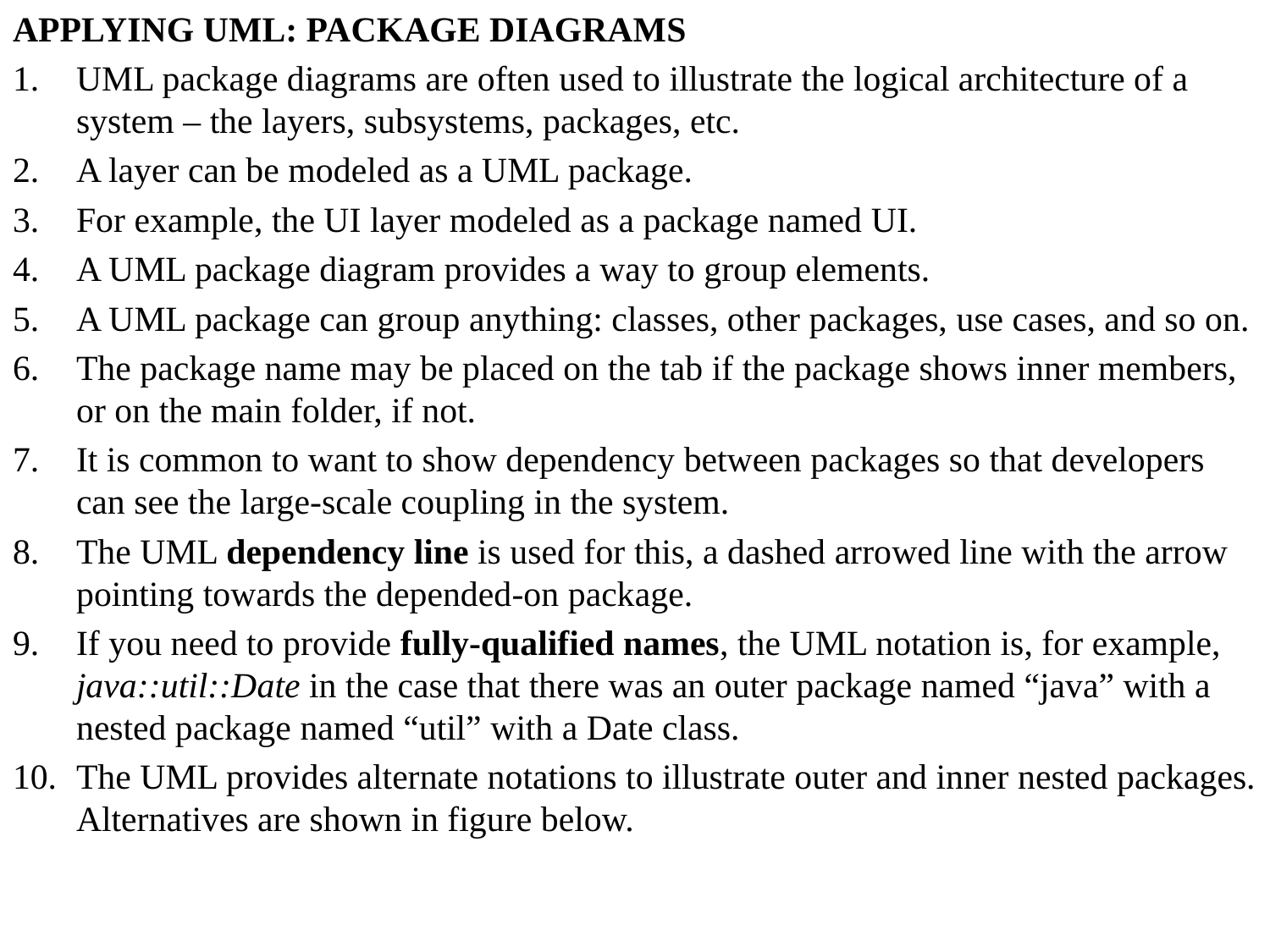

APPLYING UML: PACKAGE DIAGRAMS
UML package diagrams are often used to illustrate the logical architecture of a system – the layers, subsystems, packages, etc.
A layer can be modeled as a UML package.
For example, the UI layer modeled as a package named UI.
A UML package diagram provides a way to group elements.
A UML package can group anything: classes, other packages, use cases, and so on.
The package name may be placed on the tab if the package shows inner members, or on the main folder, if not.
It is common to want to show dependency between packages so that developers can see the large-scale coupling in the system.
The UML dependency line is used for this, a dashed arrowed line with the arrow pointing towards the depended-on package.
If you need to provide fully-qualified names, the UML notation is, for example, java::util::Date in the case that there was an outer package named “java” with a nested package named “util” with a Date class.
The UML provides alternate notations to illustrate outer and inner nested packages. Alternatives are shown in figure below.